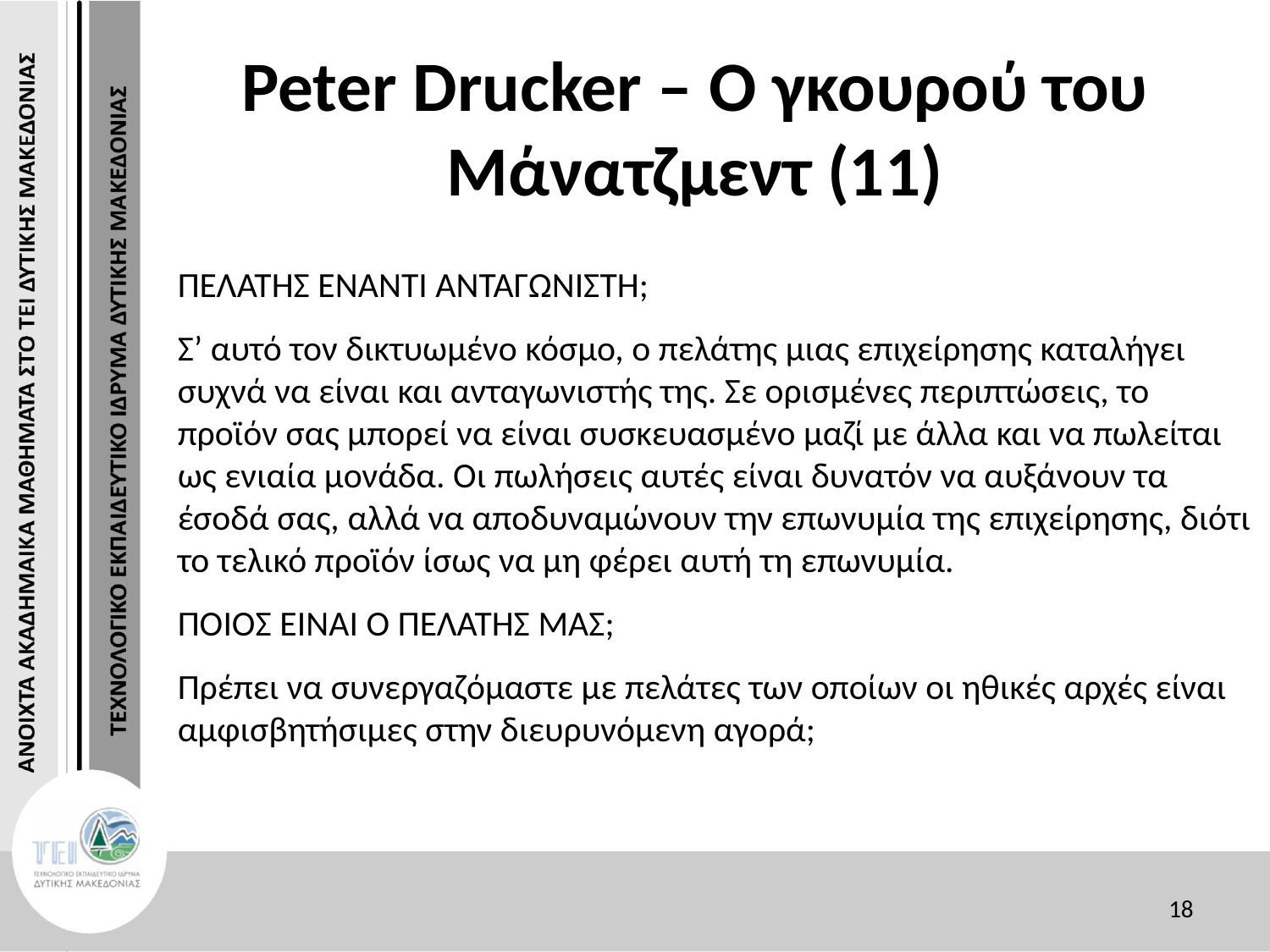

# Peter Drucker – Ο γκουρού του Μάνατζμεντ (11)
ΠΕΛΑΤΗΣ ΕΝΑΝΤΙ ΑΝΤΑΓΩΝΙΣΤΗ;
Σ’ αυτό τον δικτυωμένο κόσμο, ο πελάτης μιας επιχείρησης καταλήγει συχνά να είναι και ανταγωνιστής της. Σε ορισμένες περιπτώσεις, το προϊόν σας μπορεί να είναι συσκευασμένο μαζί με άλλα και να πωλείται ως ενιαία μονάδα. Οι πωλήσεις αυτές είναι δυνατόν να αυξάνουν τα έσοδά σας, αλλά να αποδυναμώνουν την επωνυμία της επιχείρησης, διότι το τελικό προϊόν ίσως να μη φέρει αυτή τη επωνυμία.
ΠΟΙΟΣ ΕΙΝΑΙ Ο ΠΕΛΑΤΗΣ ΜΑΣ;
Πρέπει να συνεργαζόμαστε με πελάτες των οποίων οι ηθικές αρχές είναι  αμφισβητήσιμες στην διευρυνόμενη αγορά;
18